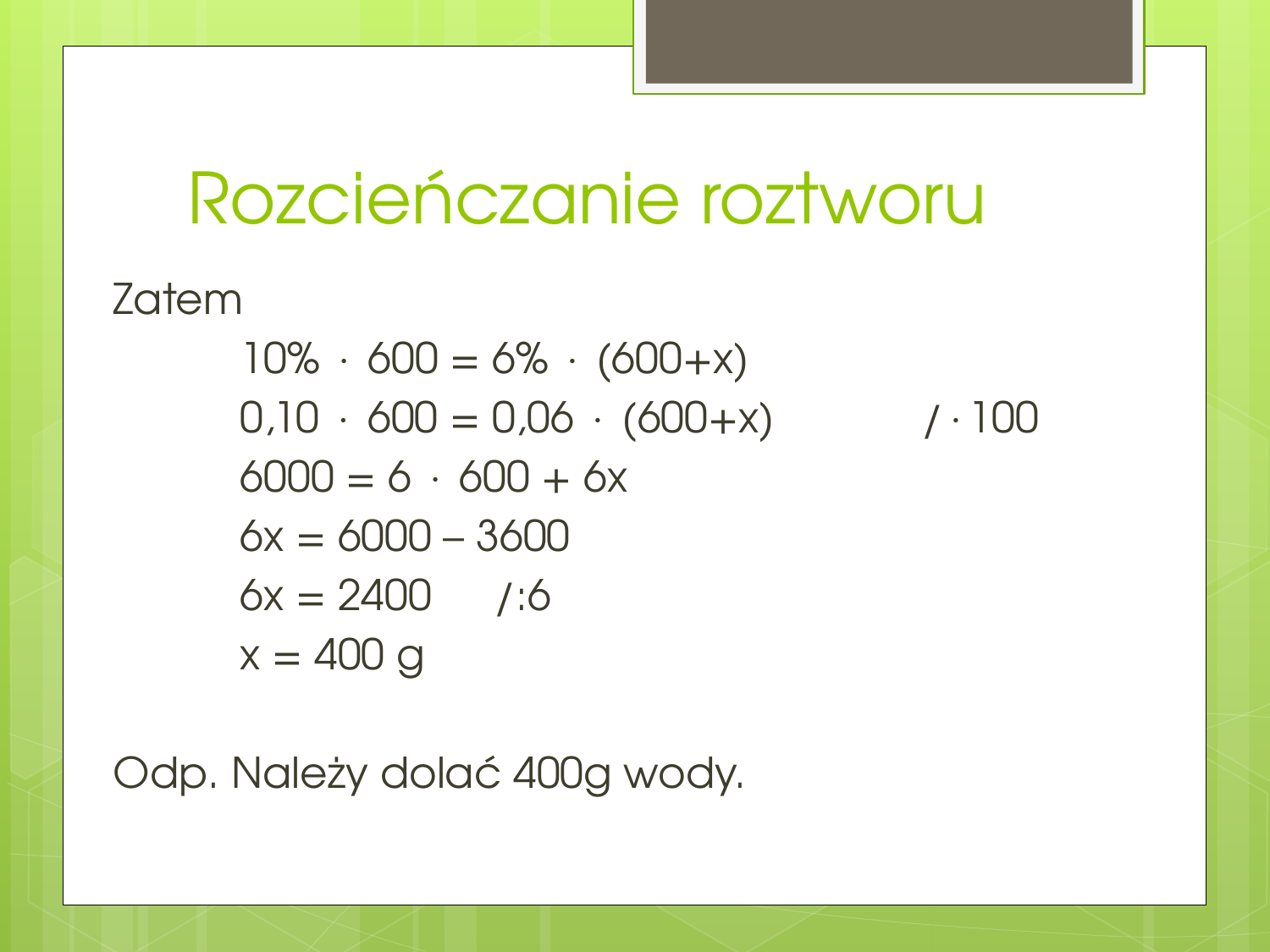

# Rozcieńczanie roztworu
Zatem
	10% ⋅ 600 = 6% ⋅ (600+x)
	0,10 ⋅ 600 = 0,06 ⋅ (600+x)	    /⋅100
	6000 = 6 ⋅ 600 + 6x
	6x = 6000 – 3600
	6x = 2400	/:6
	x = 400 g

Odp. Należy dolać 400g wody.